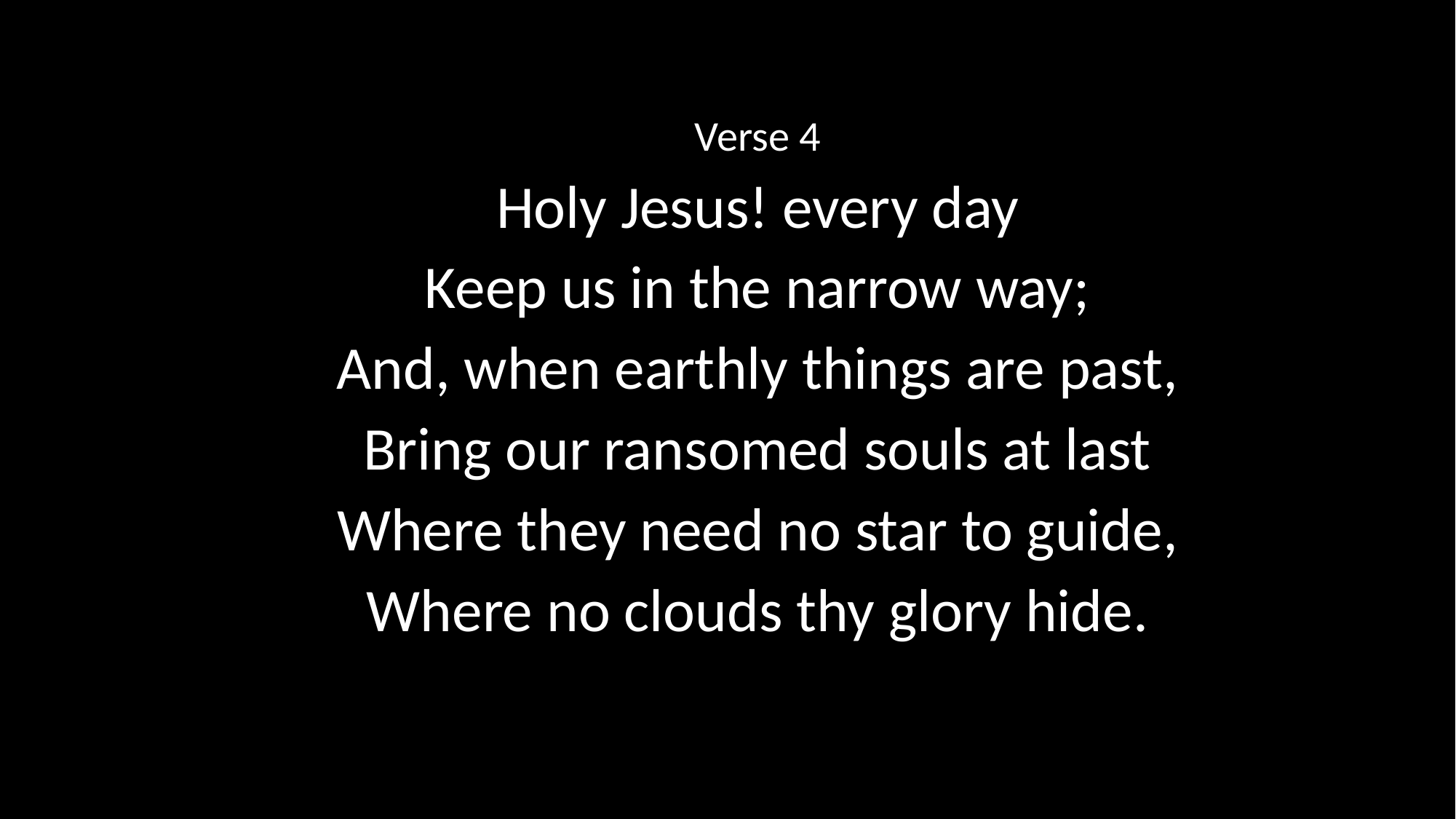

Verse 4
Holy Jesus! every day
Keep us in the narrow way;
And, when earthly things are past,
Bring our ransomed souls at last
Where they need no star to guide,
Where no clouds thy glory hide.